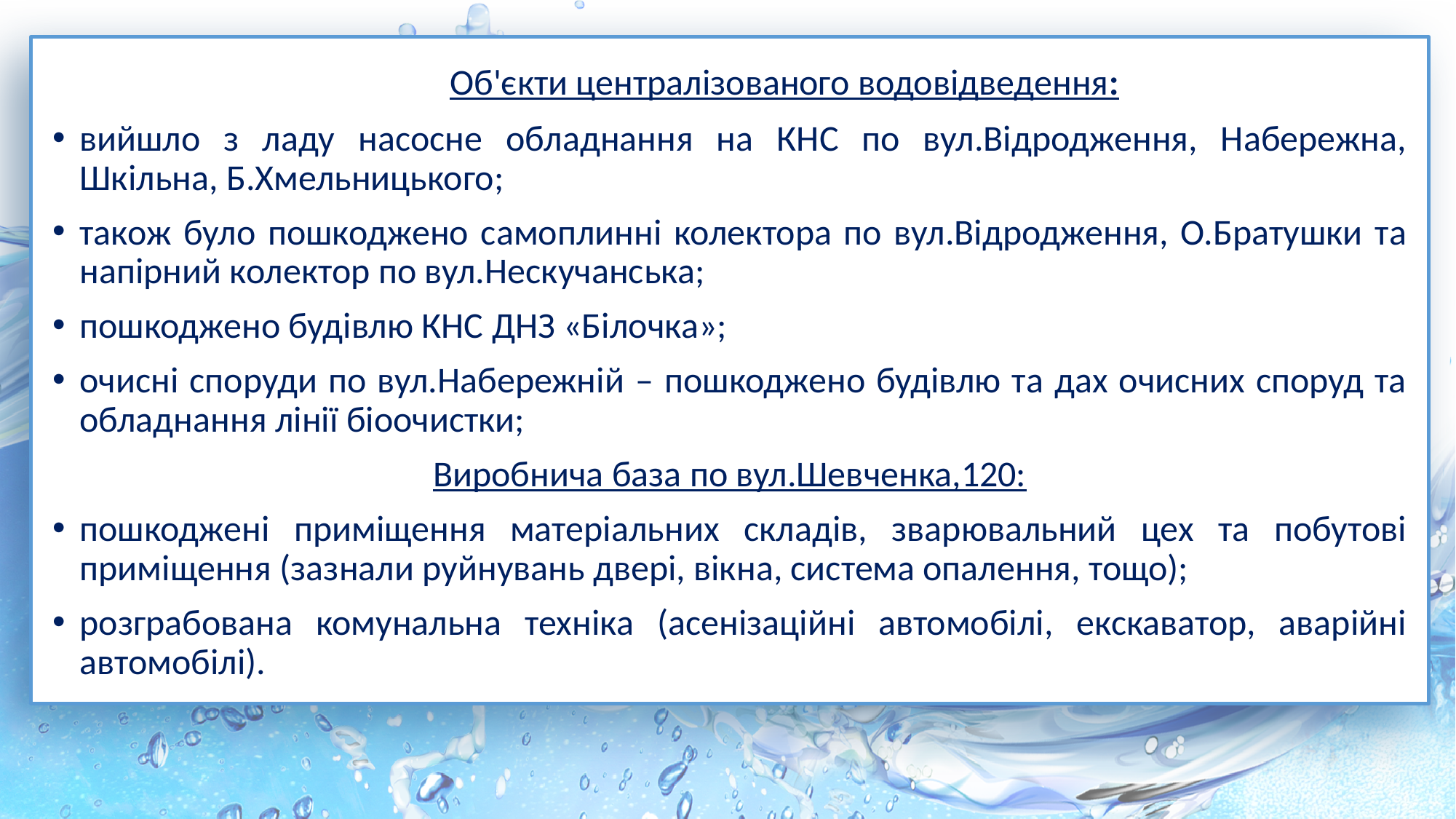

Об'єкти централізованого водовідведення:
вийшло з ладу насосне обладнання на КНС по вул.Відродження, Набережна, Шкільна, Б.Хмельницького;
також було пошкоджено самоплинні колектора по вул.Відродження, О.Братушки та напірний колектор по вул.Нескучанська;
пошкоджено будівлю КНС ДНЗ «Білочка»;
очисні споруди по вул.Набережній – пошкоджено будівлю та дах очисних споруд та обладнання лінії біоочистки;
Виробнича база по вул.Шевченка,120:
пошкоджені приміщення матеріальних складів, зварювальний цех та побутові приміщення (зазнали руйнувань двері, вікна, система опалення, тощо);
розграбована комунальна техніка (асенізаційні автомобілі, екскаватор, аварійні автомобілі).